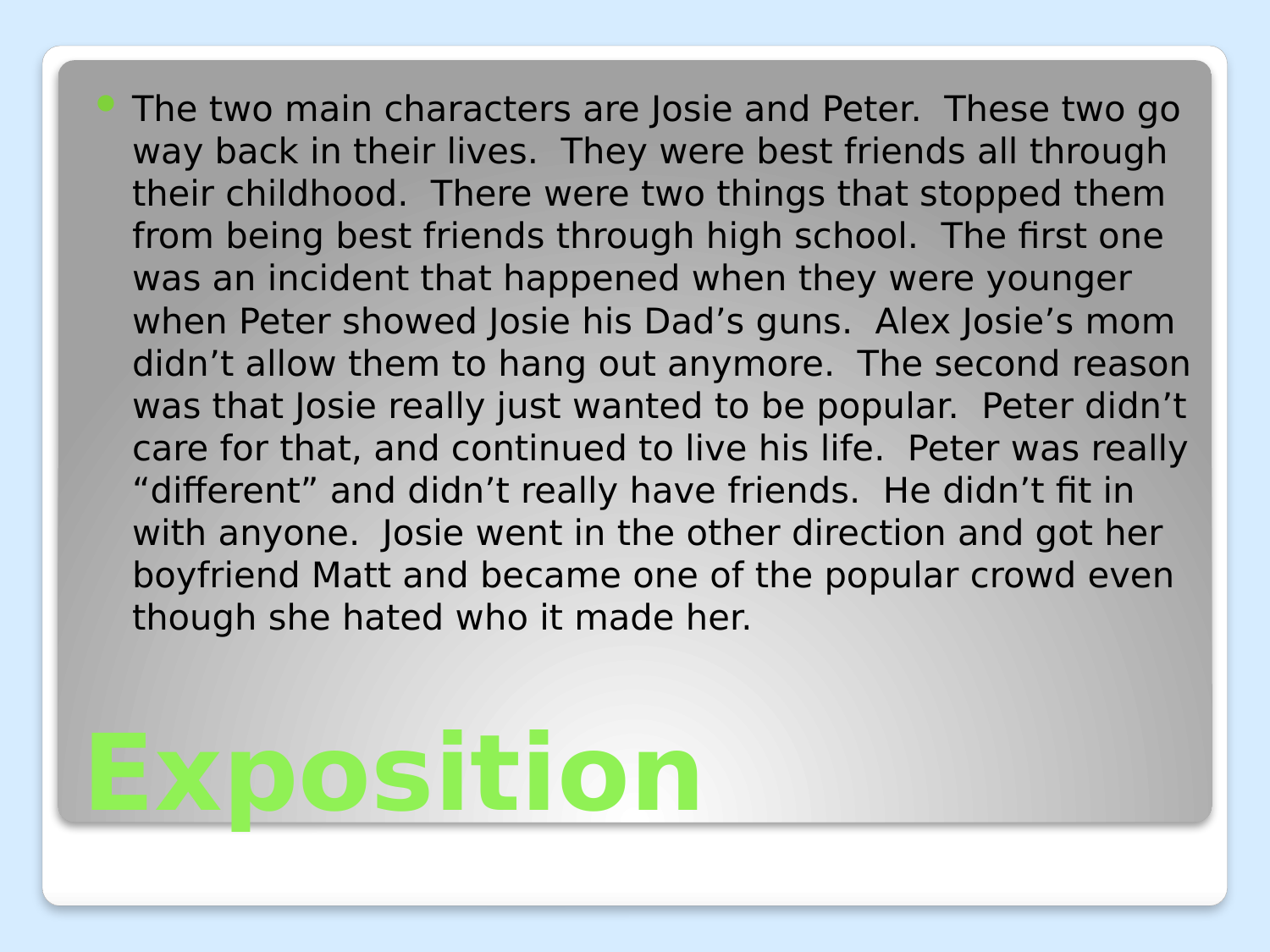

The two main characters are Josie and Peter.  These two go way back in their lives.  They were best friends all through their childhood.  There were two things that stopped them from being best friends through high school.  The first one was an incident that happened when they were younger when Peter showed Josie his Dad’s guns.  Alex Josie’s mom didn’t allow them to hang out anymore.  The second reason was that Josie really just wanted to be popular.  Peter didn’t care for that, and continued to live his life.  Peter was really “different” and didn’t really have friends.  He didn’t fit in with anyone.  Josie went in the other direction and got her boyfriend Matt and became one of the popular crowd even though she hated who it made her.
# Exposition